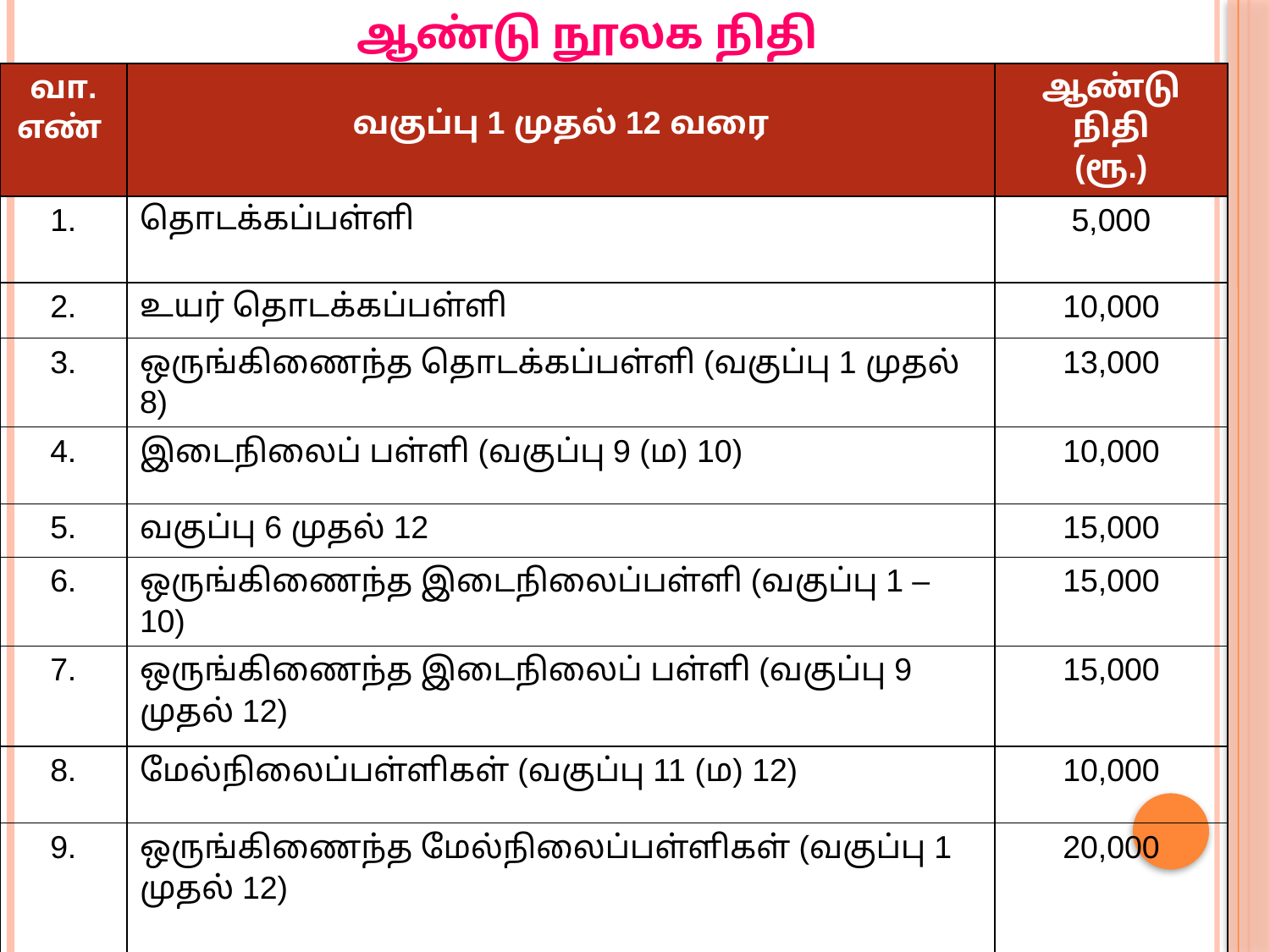

# ஆண்டு நூலக நிதி
| வா. எண் | வகுப்பு 1 முதல் 12 வரை | ஆண்டு நிதி (ரூ.) |
| --- | --- | --- |
| 1. | தொடக்கப்பள்ளி | 5,000 |
| 2. | உயர் தொடக்கப்பள்ளி | 10,000 |
| 3. | ஒருங்கிணைந்த தொடக்கப்பள்ளி (வகுப்பு 1 முதல் 8) | 13,000 |
| 4. | இடைநிலைப் பள்ளி (வகுப்பு 9 (ம) 10) | 10,000 |
| 5. | வகுப்பு 6 முதல் 12 | 15,000 |
| 6. | ஒருங்கிணைந்த இடைநிலைப்பள்ளி (வகுப்பு 1 – 10) | 15,000 |
| 7. | ஒருங்கிணைந்த இடைநிலைப் பள்ளி (வகுப்பு 9 முதல் 12) | 15,000 |
| 8. | மேல்நிலைப்பள்ளிகள் (வகுப்பு 11 (ம) 12) | 10,000 |
| 9. | ஒருங்கிணைந்த மேல்நிலைப்பள்ளிகள் (வகுப்பு 1 முதல் 12) | 20,000 |